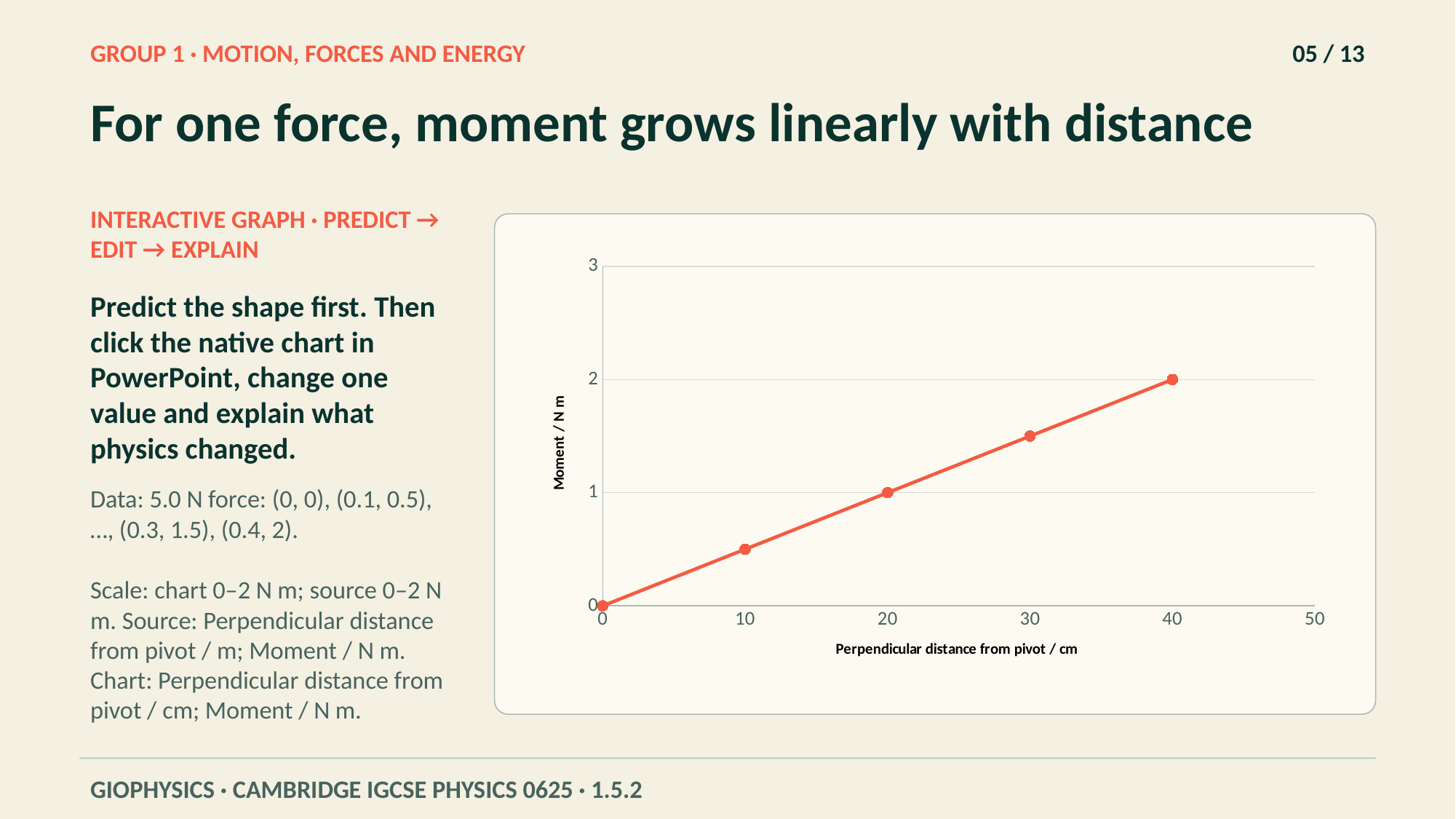

GROUP 1 · MOTION, FORCES AND ENERGY
05 / 13
For one force, moment grows linearly with distance
INTERACTIVE GRAPH · PREDICT → EDIT → EXPLAIN

### Chart

| Category |  |
|---|---|
Predict the shape first. Then click the native chart in PowerPoint, change one value and explain what physics changed.
Data: 5.0 N force: (0, 0), (0.1, 0.5), …, (0.3, 1.5), (0.4, 2).
Scale: chart 0–2 N m; source 0–2 N m. Source: Perpendicular distance from pivot / m; Moment / N m. Chart: Perpendicular distance from pivot / cm; Moment / N m.

GIOPHYSICS · CAMBRIDGE IGCSE PHYSICS 0625 · 1.5.2